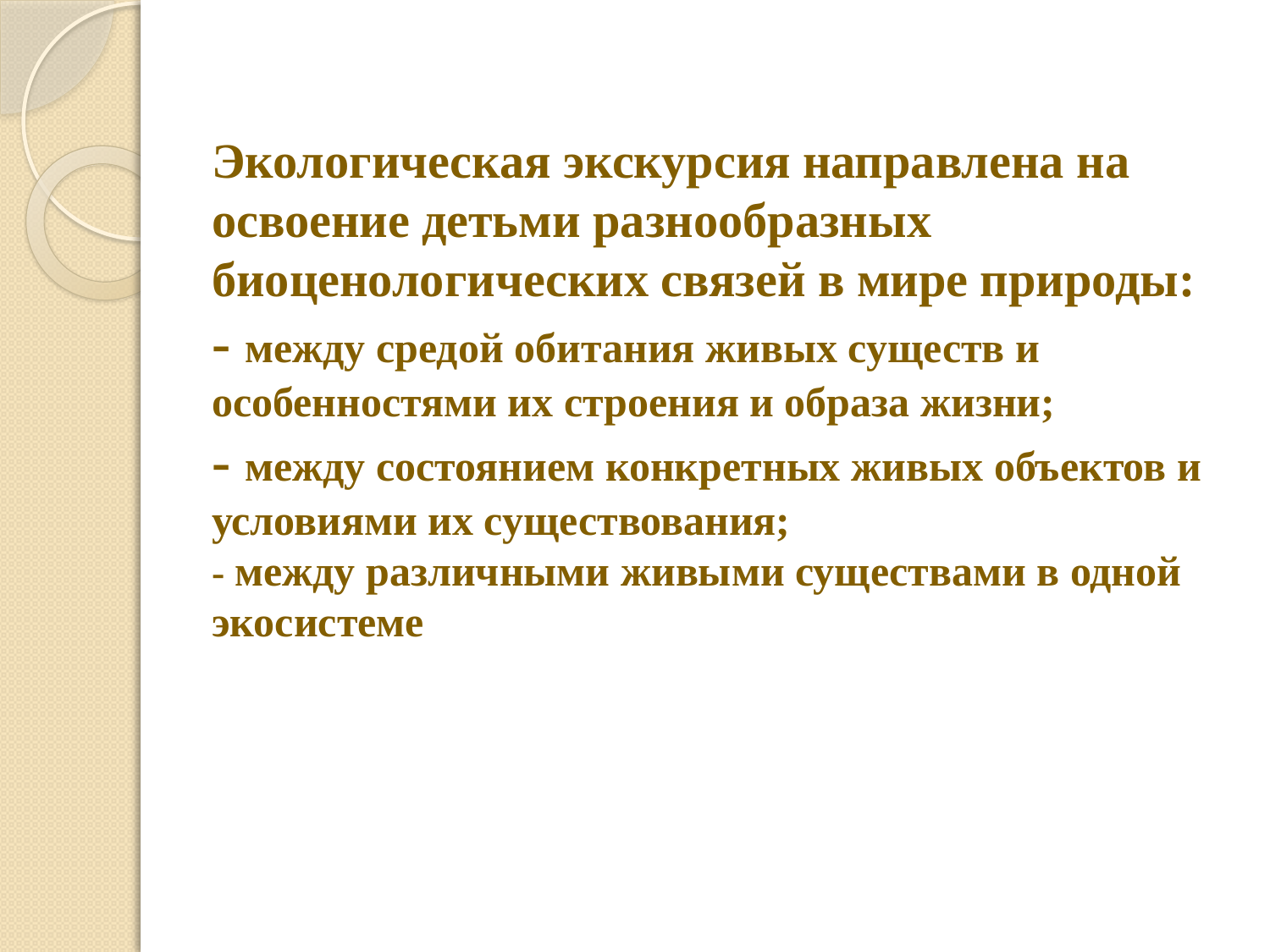

# Экологическая экскурсия направлена на освоение детьми разнообразных биоценологических связей в мире природы: - между средой обитания живых существ и особенностями их строения и образа жизни; - между состоянием конкретных живых объектов и условиями их существования; - между различными живыми существами в одной экосистеме